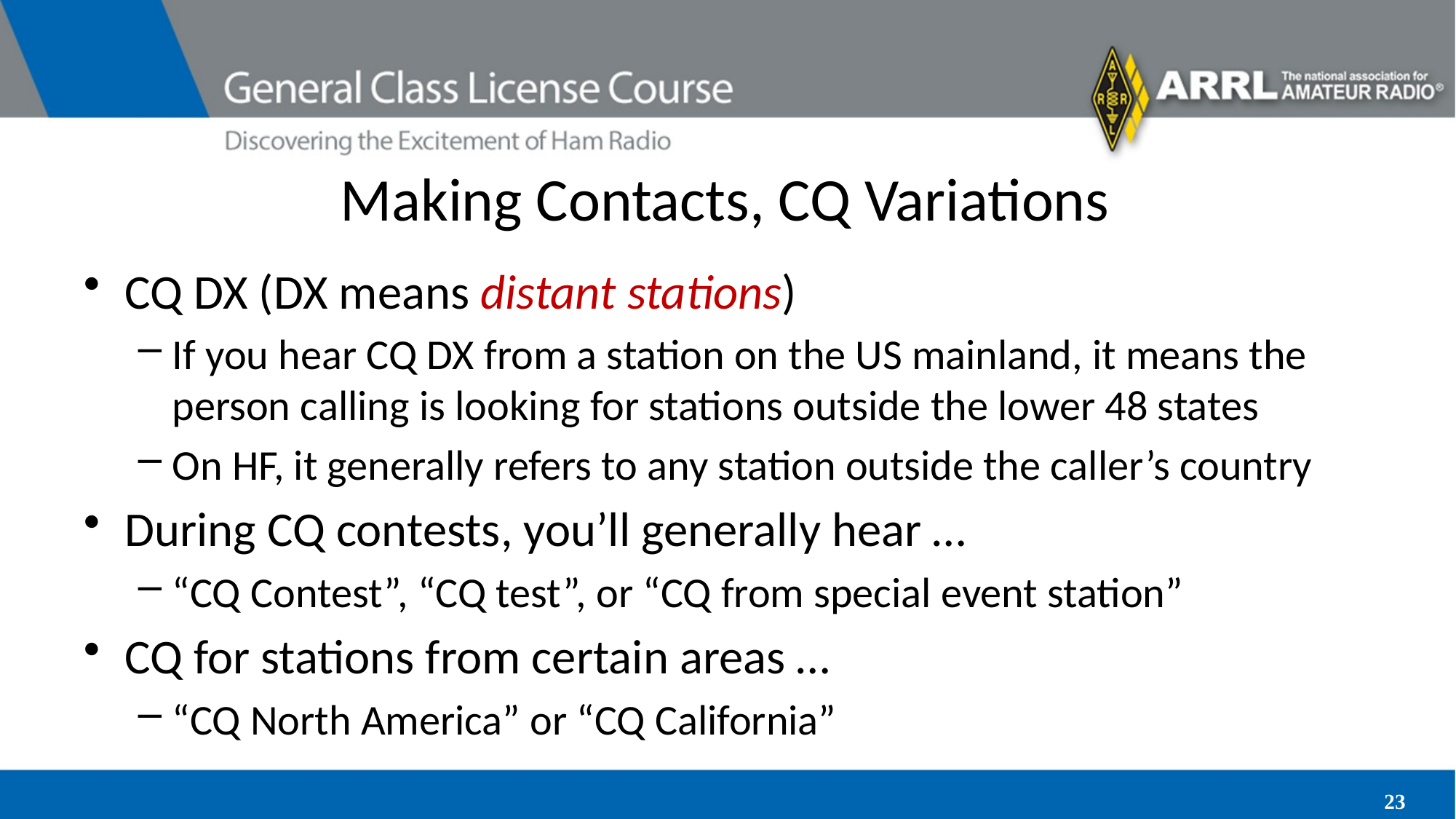

# Making Contacts, CQ Variations
CQ DX (DX means distant stations)
If you hear CQ DX from a station on the US mainland, it means the person calling is looking for stations outside the lower 48 states
On HF, it generally refers to any station outside the caller’s country
During CQ contests, you’ll generally hear …
“CQ Contest”, “CQ test”, or “CQ from special event station”
CQ for stations from certain areas …
“CQ North America” or “CQ California”